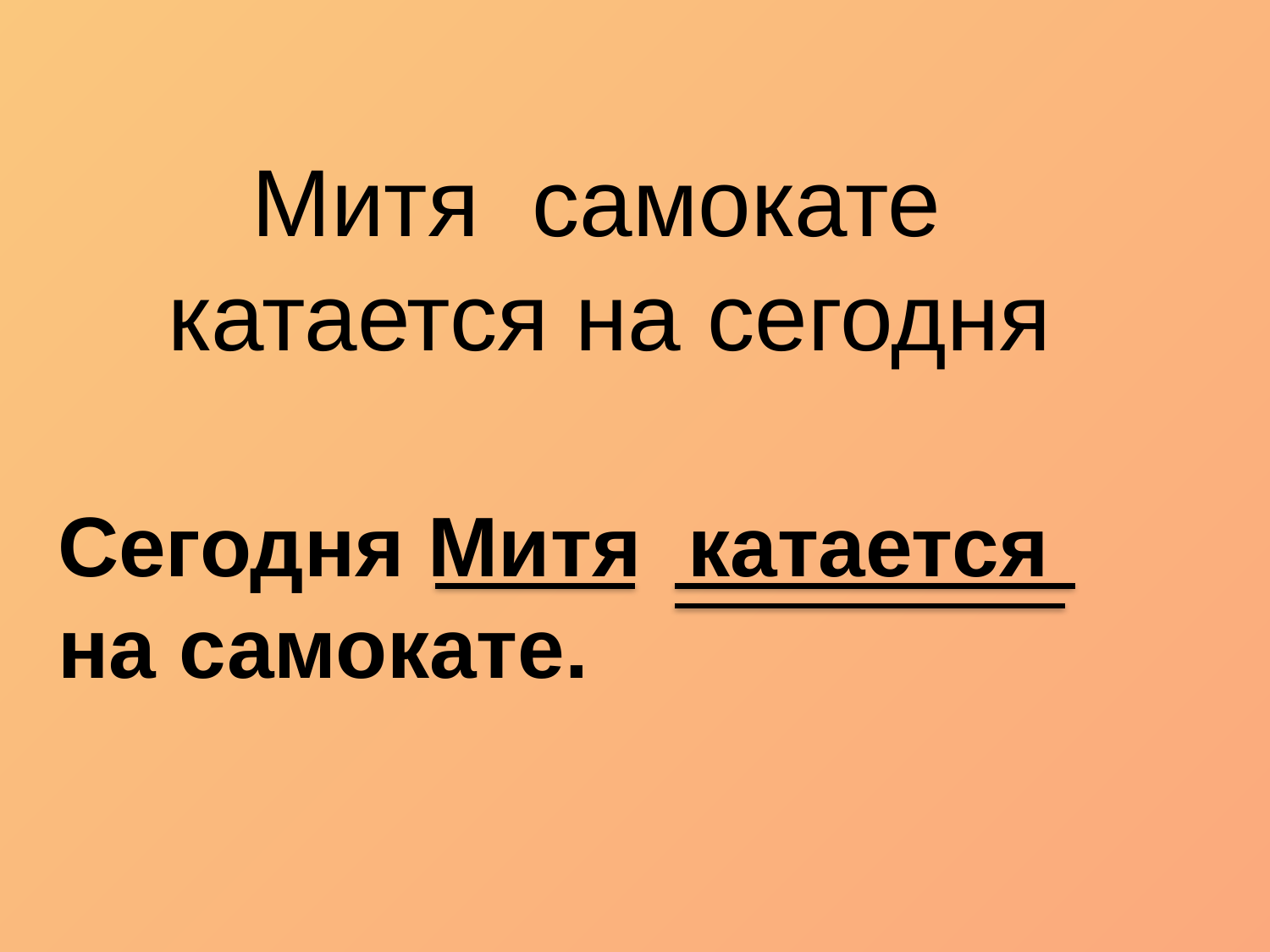

# Митя  самокате  катается на сегодня
Сегодня Митя  катается на самокате.